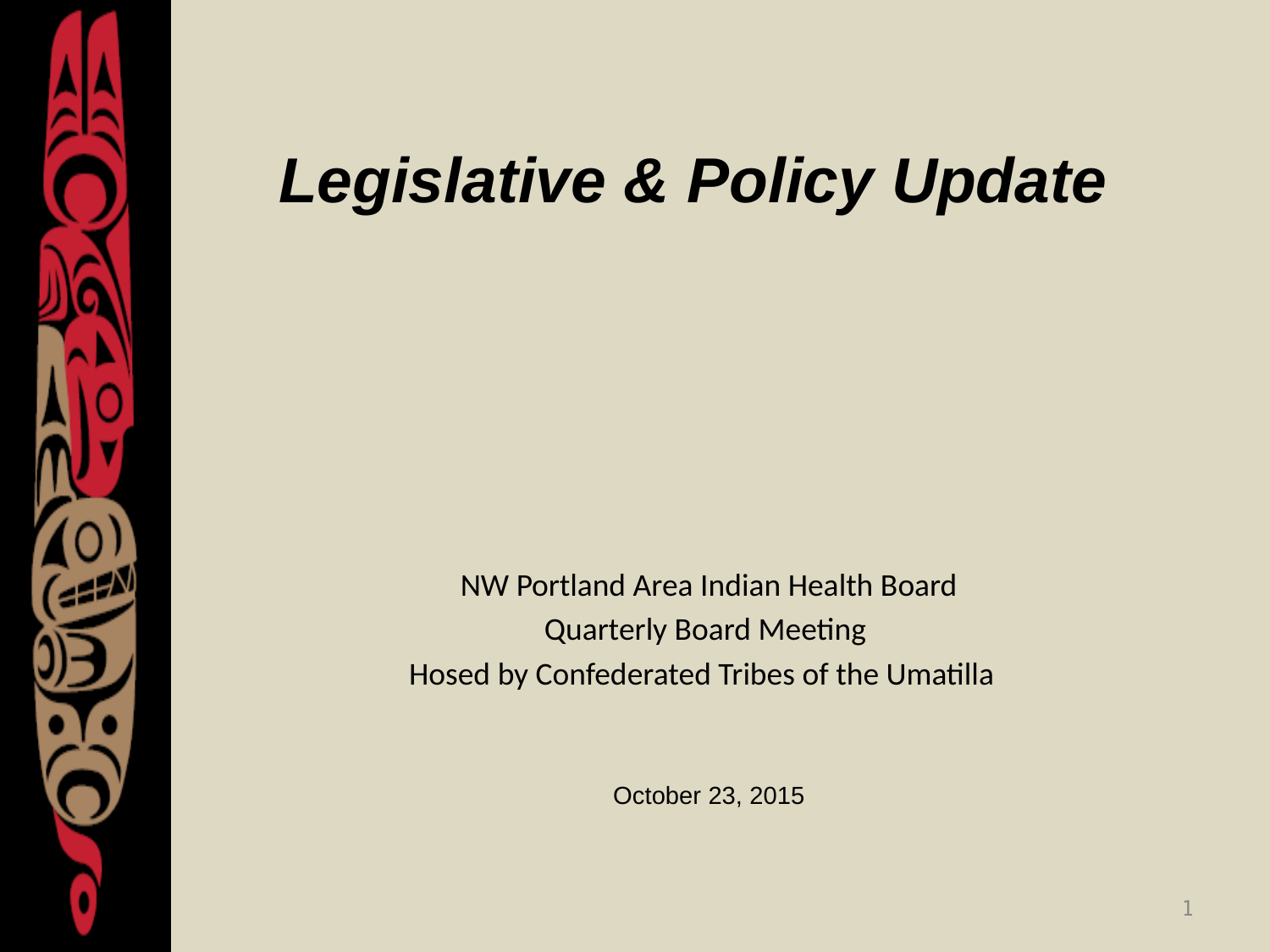

# Legislative & Policy Update
NW Portland Area Indian Health Board
Quarterly Board Meeting
Hosed by Confederated Tribes of the Umatilla

October 23, 2015

1